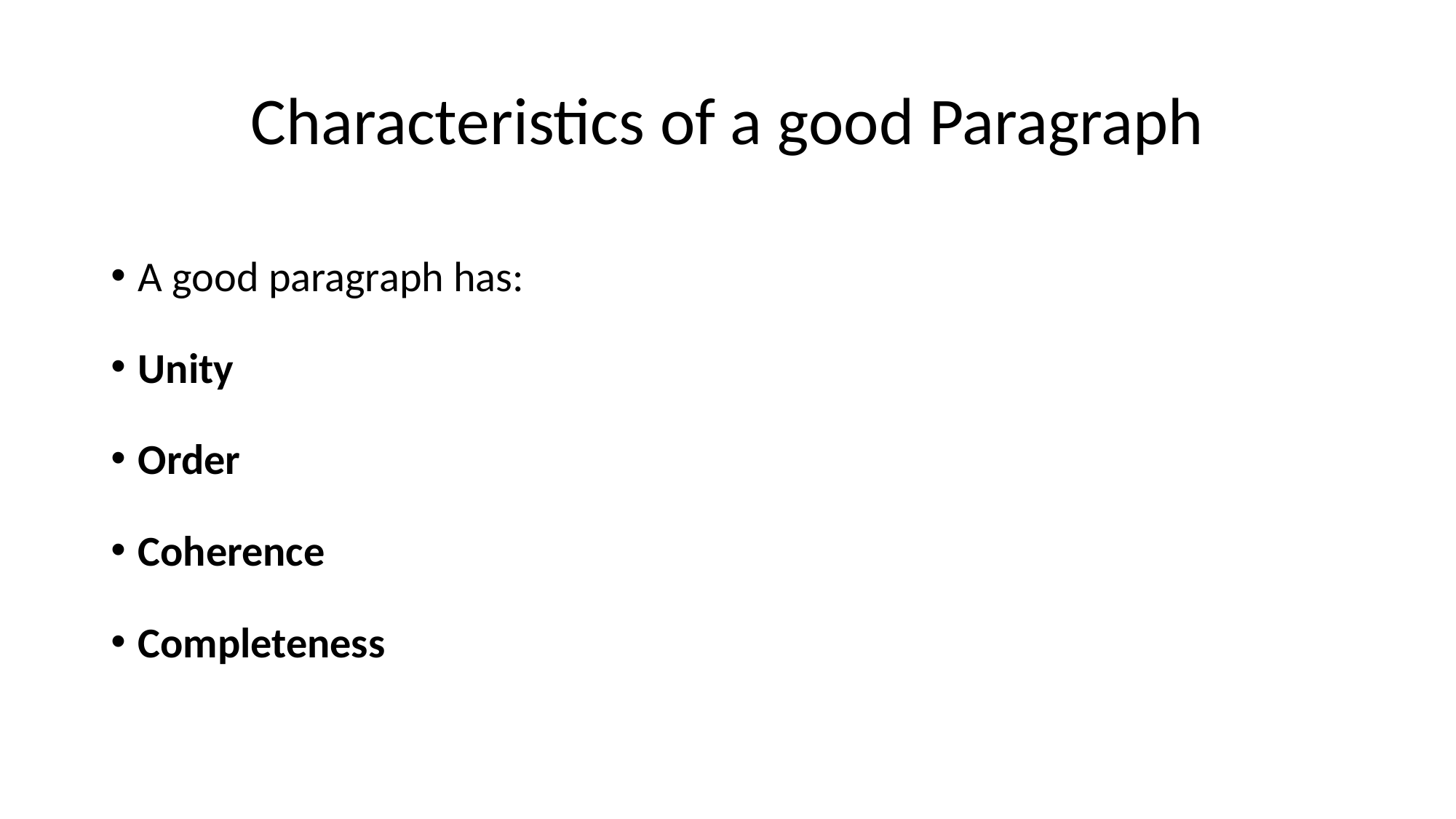

# Characteristics of a good Paragraph
A good paragraph has:
Unity
Order
Coherence
Completeness